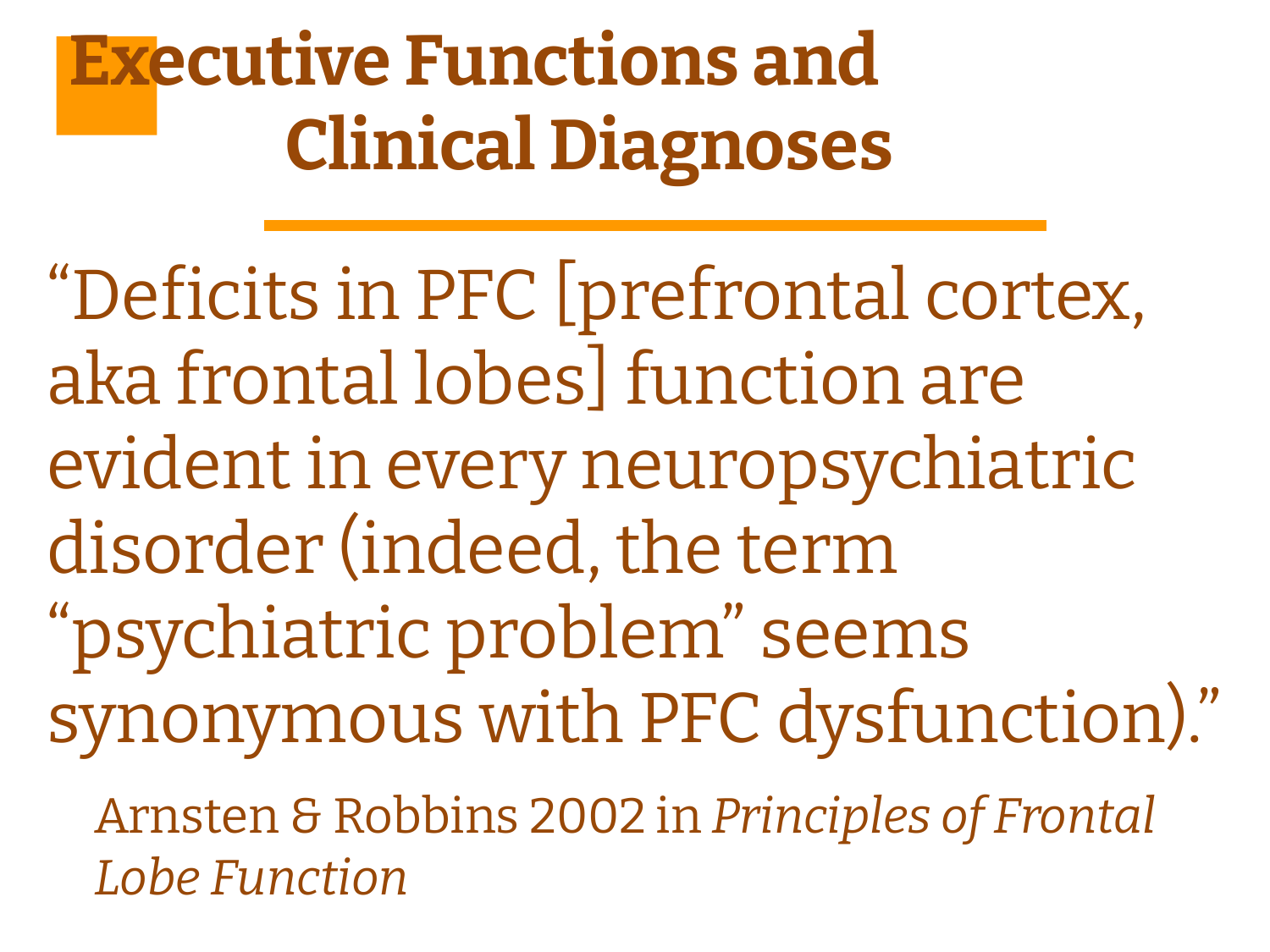

# Executive Functions and Clinical Diagnoses

“Deficits in PFC [prefrontal cortex, aka frontal lobes] function are evident in every neuropsychiatric disorder (indeed, the term “psychiatric problem” seems synonymous with PFC dysfunction).”
	Arnsten & Robbins 2002 in Principles of Frontal Lobe Function